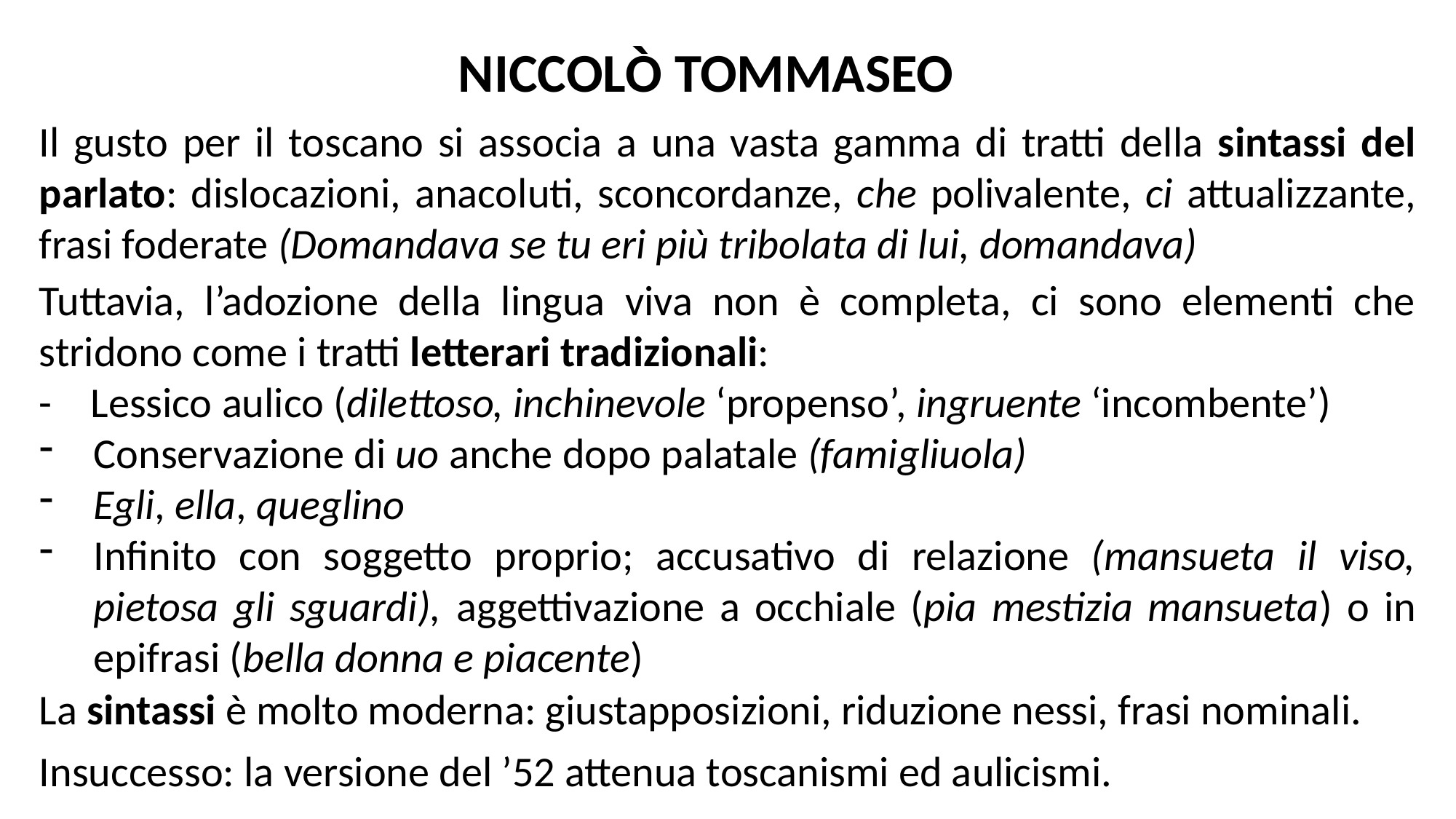

NICCOLÒ TOMMASEO
Il gusto per il toscano si associa a una vasta gamma di tratti della sintassi del parlato: dislocazioni, anacoluti, sconcordanze, che polivalente, ci attualizzante, frasi foderate (Domandava se tu eri più tribolata di lui, domandava)
Tuttavia, l’adozione della lingua viva non è completa, ci sono elementi che stridono come i tratti letterari tradizionali:
-    Lessico aulico (dilettoso, inchinevole ‘propenso’, ingruente ‘incombente’)
Conservazione di uo anche dopo palatale (famigliuola)
Egli, ella, queglino
Infinito con soggetto proprio; accusativo di relazione (mansueta il viso, pietosa gli sguardi), aggettivazione a occhiale (pia mestizia mansueta) o in epifrasi (bella donna e piacente)
La sintassi è molto moderna: giustapposizioni, riduzione nessi, frasi nominali.
Insuccesso: la versione del ’52 attenua toscanismi ed aulicismi.